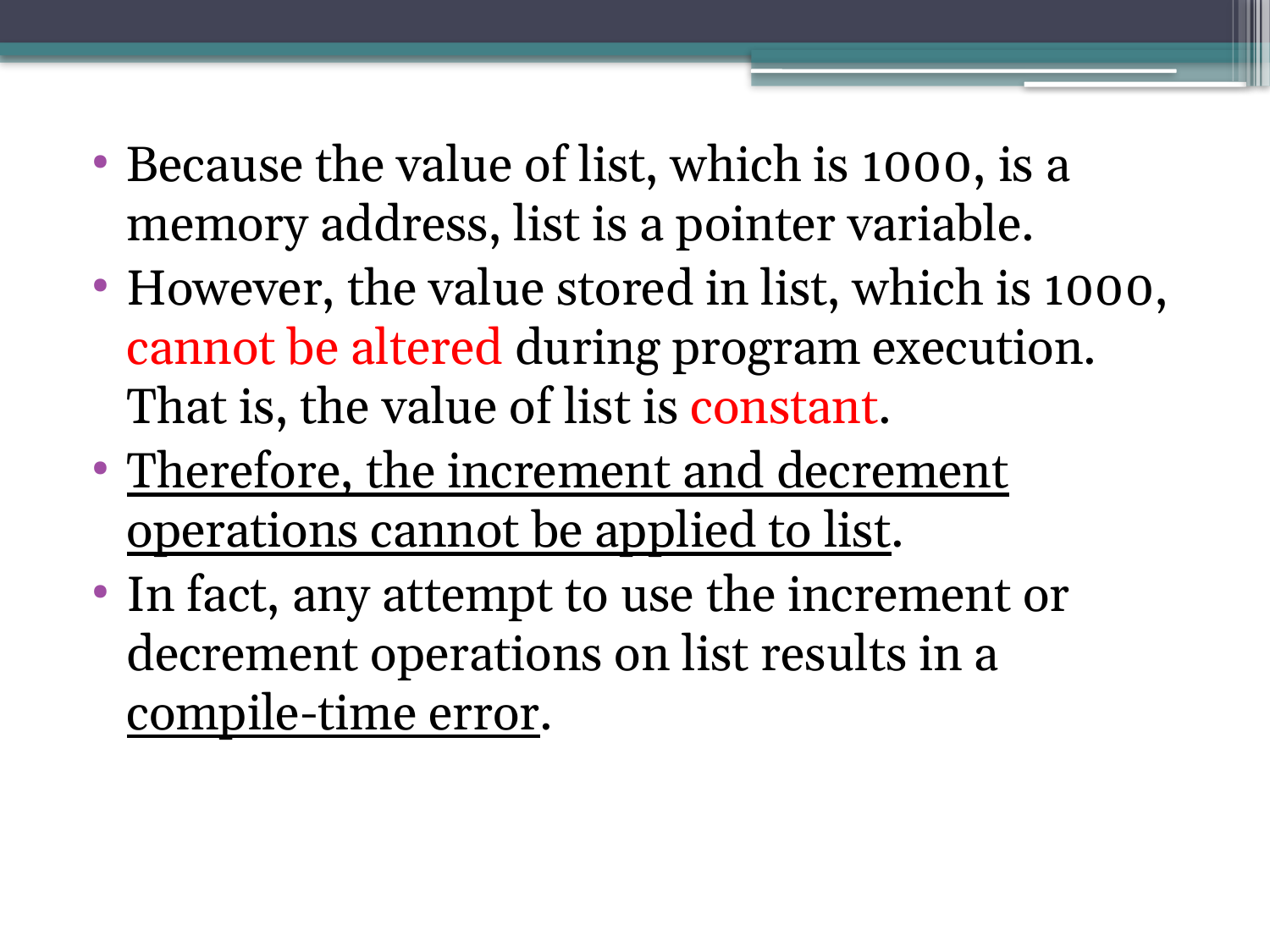

Because the value of list, which is 1000, is a memory address, list is a pointer variable.
However, the value stored in list, which is 1000, cannot be altered during program execution. That is, the value of list is constant.
Therefore, the increment and decrement operations cannot be applied to list.
In fact, any attempt to use the increment or decrement operations on list results in a compile-time error.